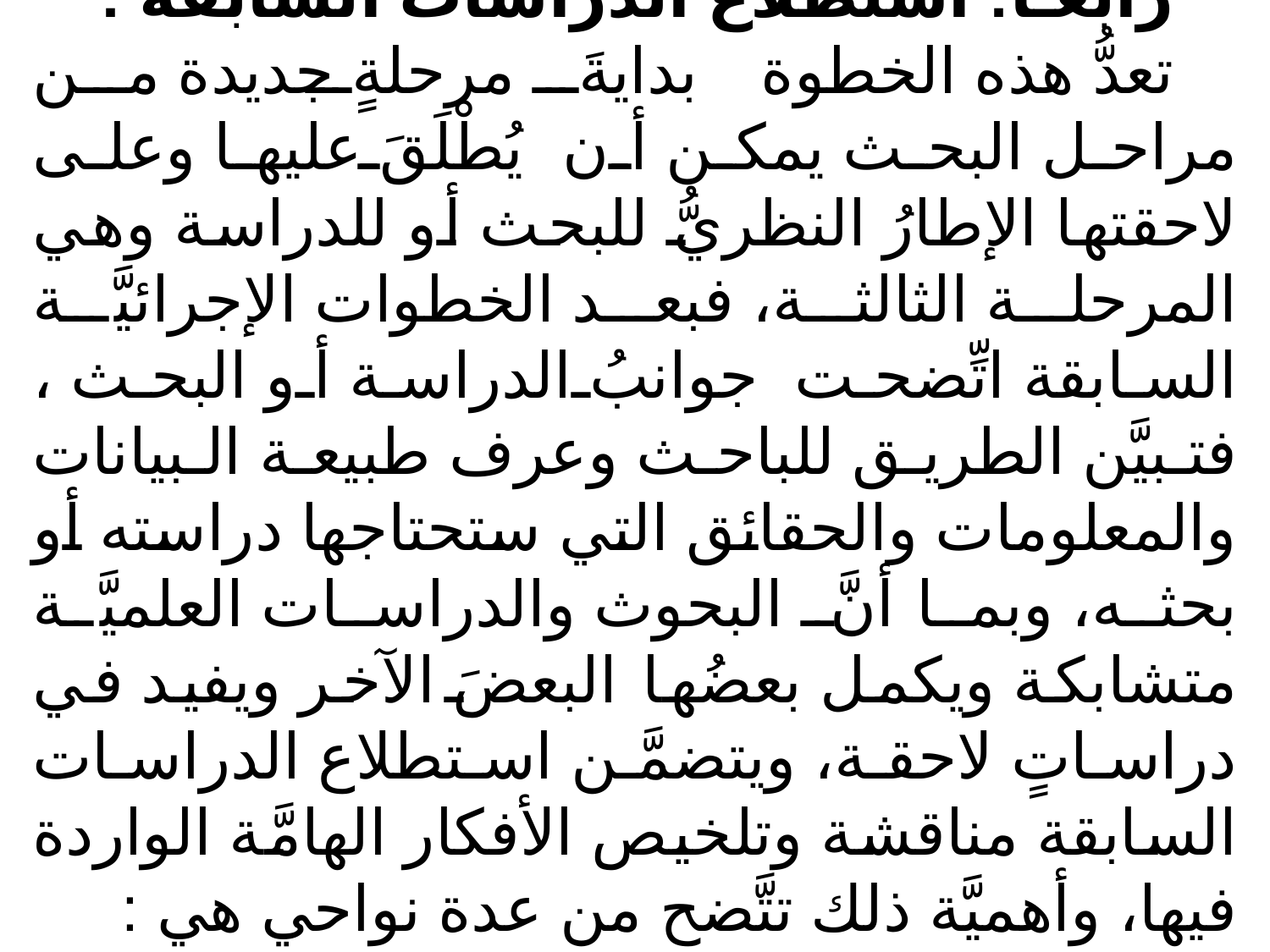

رابعـاً: استطلاع الدراسات السابقة :
تعدُّ هذه الخطوة بدايةَ مرحلةٍ جديدة من مراحل البحث يمكن أن يُطْلَقَ عليها وعلى لاحقتها الإطارُ النظريُّ للبحث أو للدراسة وهي المرحلة الثالثة، فبعد الخطوات الإجرائيَّة السابقة اتِّضحت جوانبُ الدراسة أو البحث ، فتبيَّن الطريق للباحث وعرف طبيعة البيانات والمعلومات والحقائق التي ستحتاجها دراسته أو بحثه، وبما أنَّ البحوث والدراسات العلميَّة متشابكة ويكمل بعضُها البعضَ الآخر ويفيد في دراساتٍ لاحقة، ويتضمَّن استطلاع الدراسات السابقة مناقشة وتلخيص الأفكار الهامَّة الواردة فيها، وأهميَّة ذلك تتَّضح من عدة نواحي هي :